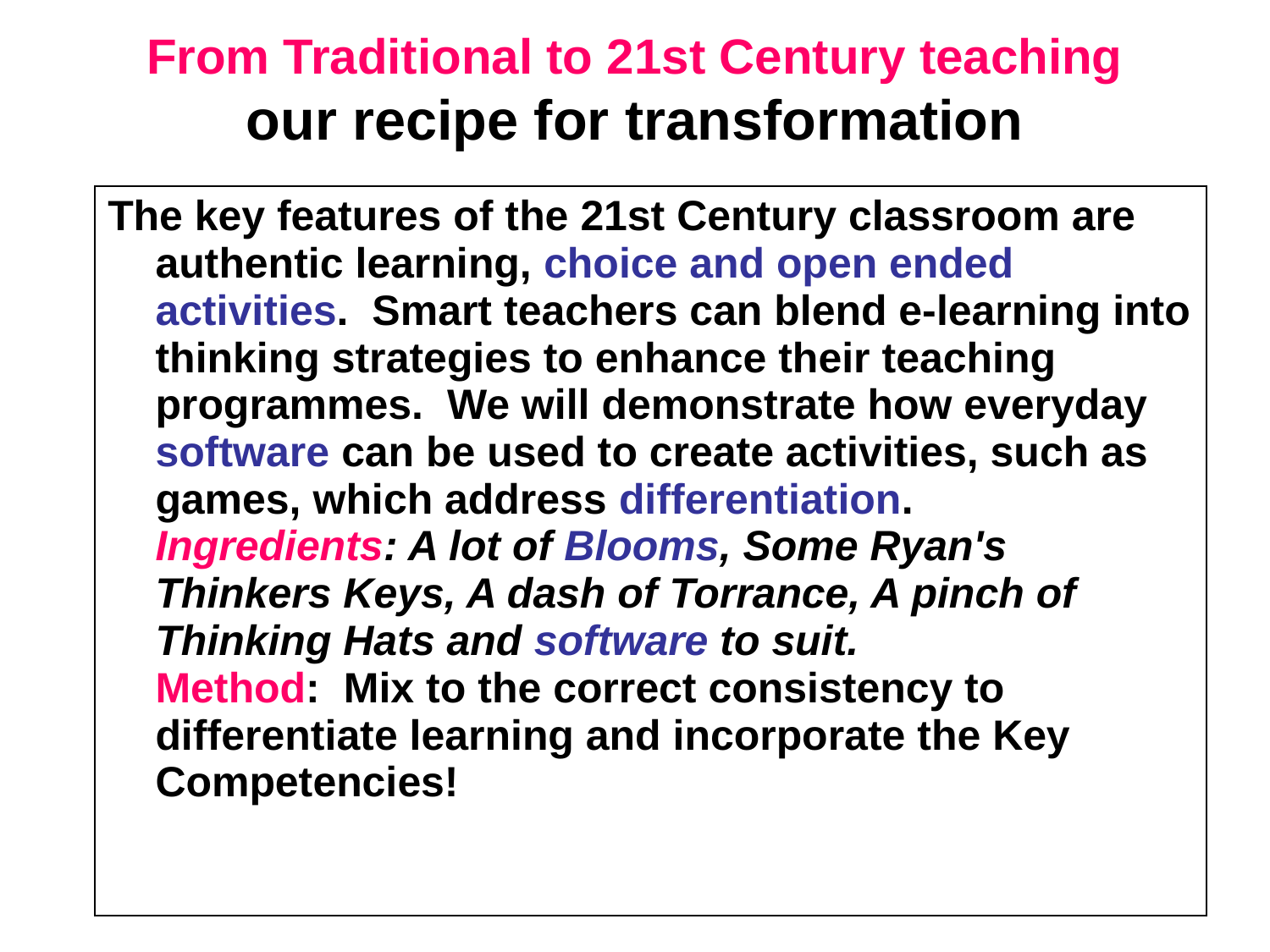

# From Traditional to 21st Century teaching our recipe for transformation
| The key features of the 21st Century classroom are authentic learning, choice and open ended activities. Smart teachers can blend e-learning into thinking strategies to enhance their teaching programmes. We will demonstrate how everyday software can be used to create activities, such as games, which address differentiation. Ingredients: A lot of Blooms, Some Ryan's Thinkers Keys, A dash of Torrance, A pinch of Thinking Hats and software to suit. Method: Mix to the correct consistency to differentiate learning and incorporate the Key Competencies! |
| --- |